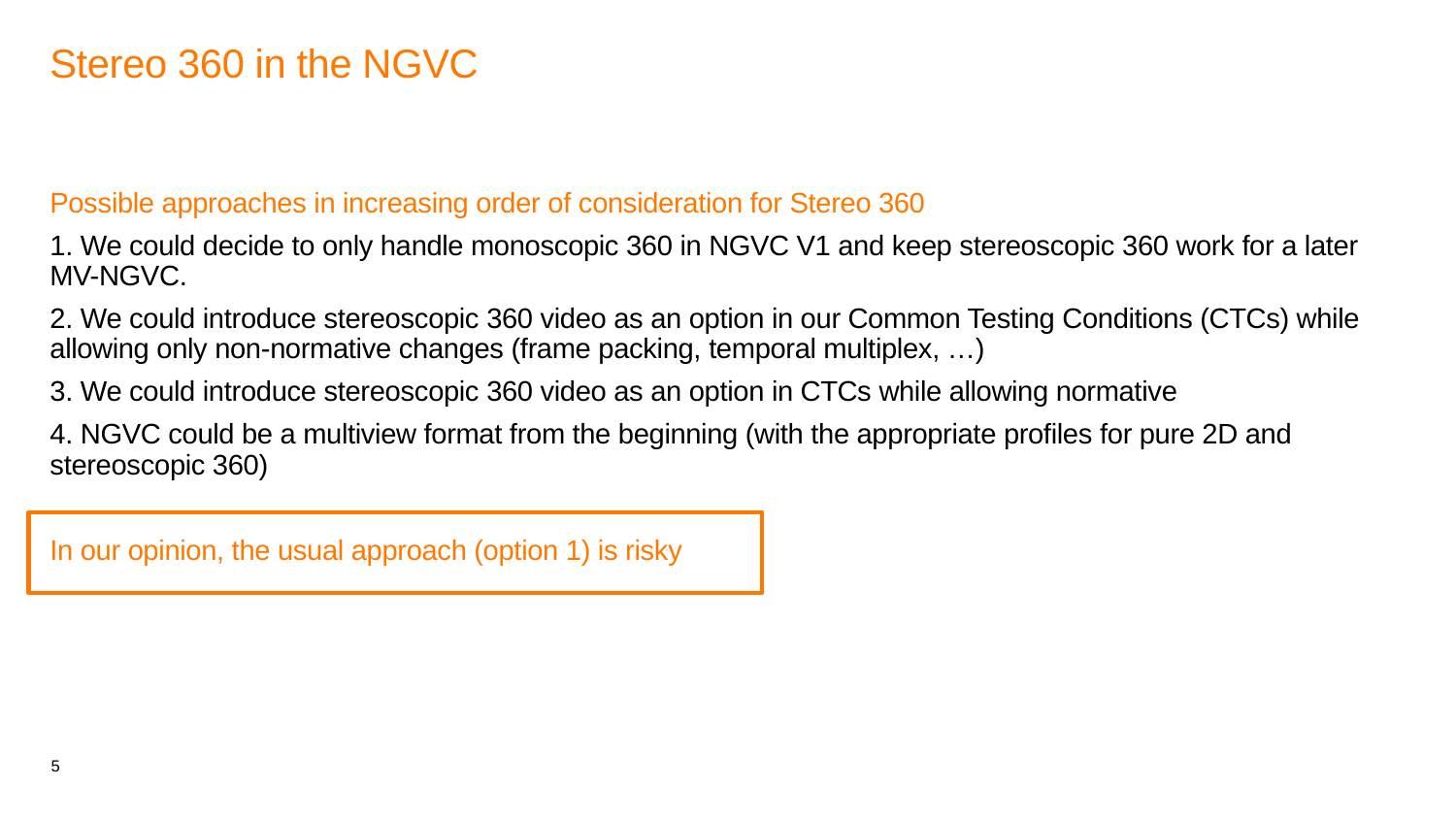

# Stereo 360 in the NGVC
Possible approaches in increasing order of consideration for Stereo 360
1. We could decide to only handle monoscopic 360 in NGVC V1 and keep stereoscopic 360 work for a later MV-NGVC.
2. We could introduce stereoscopic 360 video as an option in our Common Testing Conditions (CTCs) while allowing only non-normative changes (frame packing, temporal multiplex, …)
3. We could introduce stereoscopic 360 video as an option in CTCs while allowing normative
4. NGVC could be a multiview format from the beginning (with the appropriate profiles for pure 2D and stereoscopic 360)

In our opinion, the usual approach (option 1) is risky